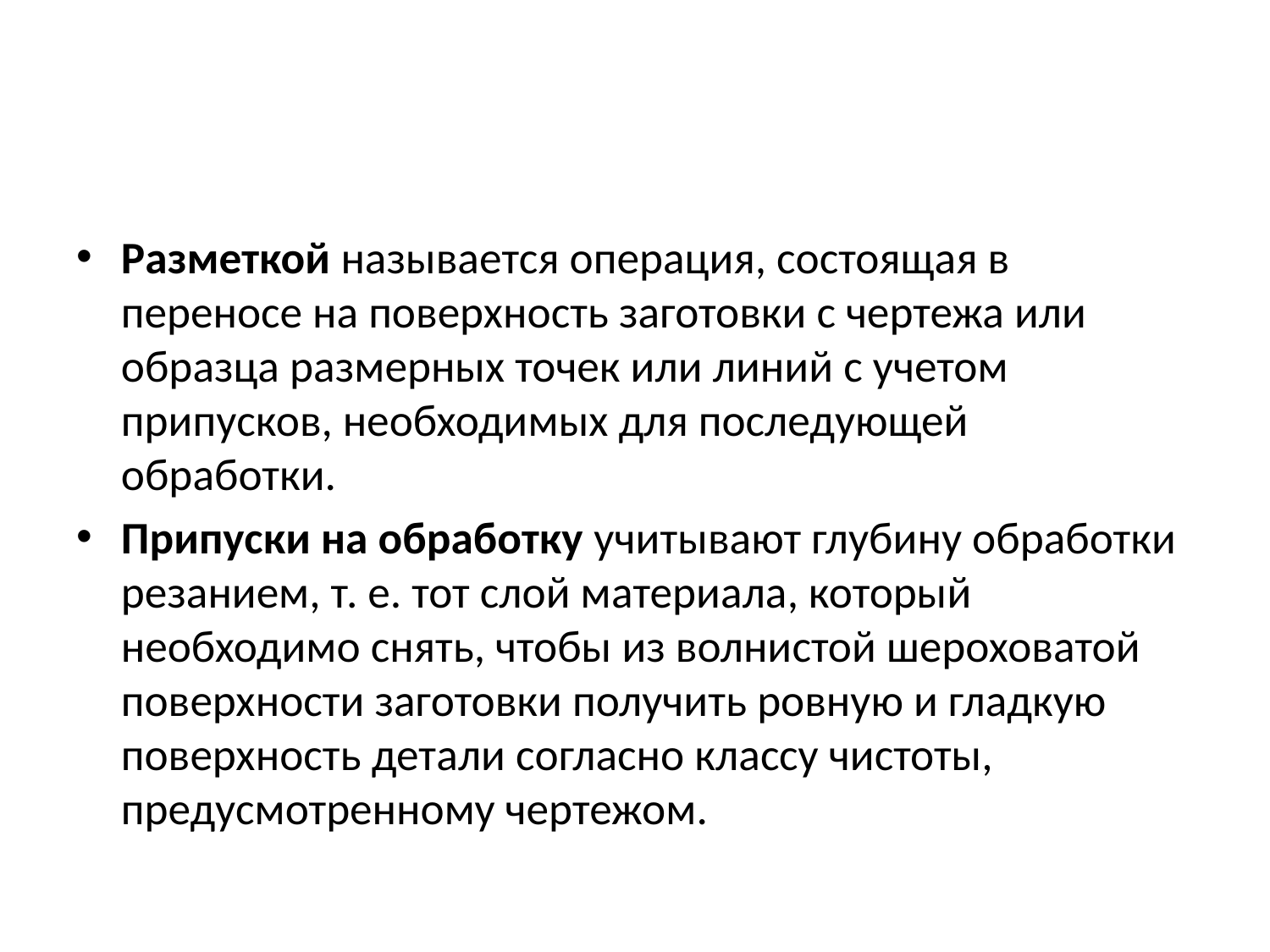

#
Разметкой называется операция, состоящая в переносе на поверхность заготовки с чертежа или образца размерных точек или линий с учетом припусков, необходимых для последующей обработки.
Припуски на обработку учитывают глубину обработки резанием, т. е. тот слой материала, который необходимо снять, чтобы из волнистой шероховатой поверхности заготовки получить ровную и гладкую поверхность детали согласно классу чистоты, предусмотренному чертежом.